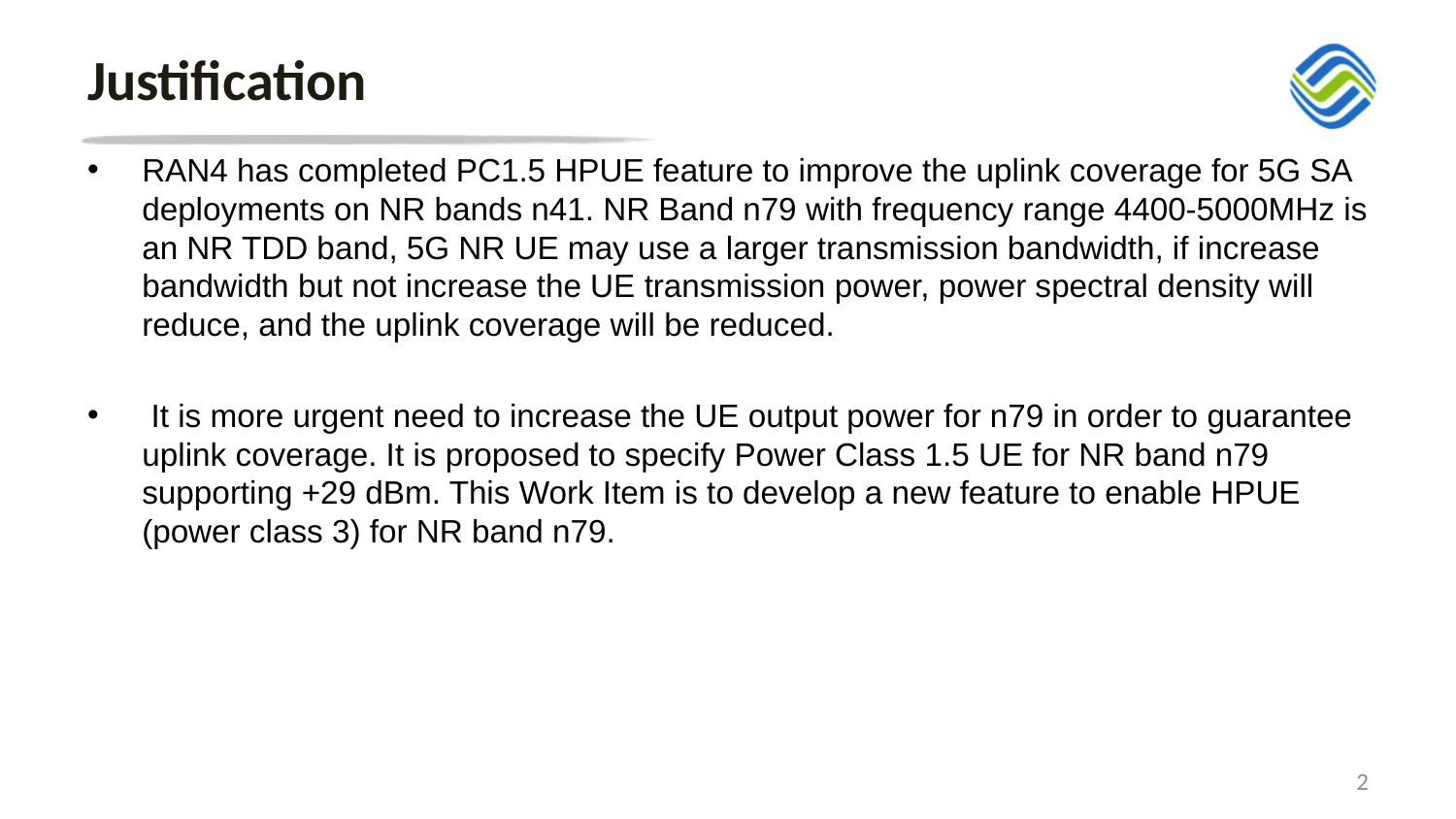

# Justification

RAN4 has completed PC1.5 HPUE feature to improve the uplink coverage for 5G SA deployments on NR bands n41. NR Band n79 with frequency range 4400-5000MHz is an NR TDD band, 5G NR UE may use a larger transmission bandwidth, if increase bandwidth but not increase the UE transmission power, power spectral density will reduce, and the uplink coverage will be reduced.

 It is more urgent need to increase the UE output power for n79 in order to guarantee uplink coverage. It is proposed to specify Power Class 1.5 UE for NR band n79 supporting +29 dBm. This Work Item is to develop a new feature to enable HPUE (power class 3) for NR band n79.

2